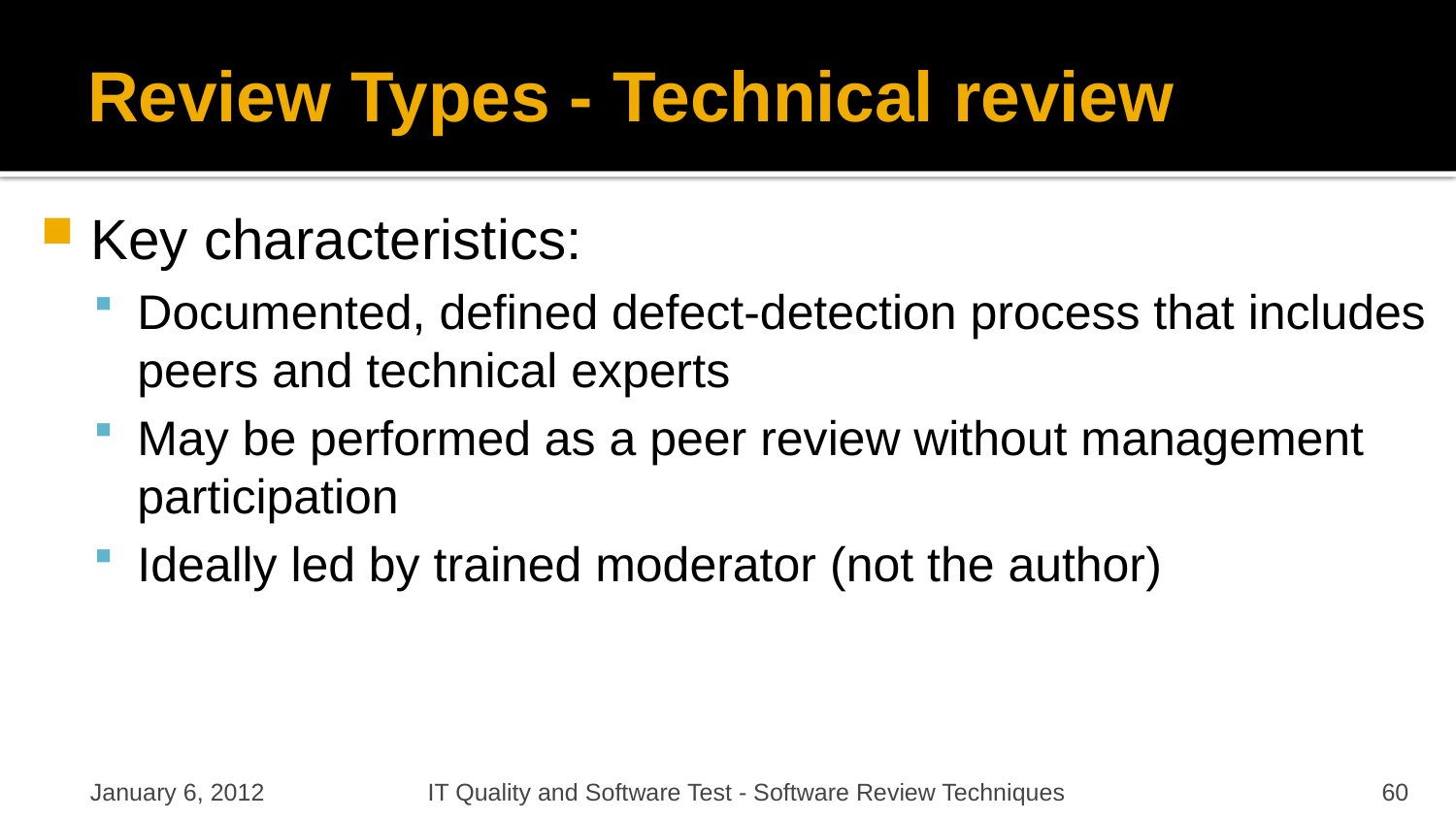

# Review Types - Technical review
Key characteristics:
Documented, defined defect-detection process that includes peers and technical experts
May be performed as a peer review without management participation
Ideally led by trained moderator (not the author)
January 6, 2012
IT Quality and Software Test - Software Review Techniques
60